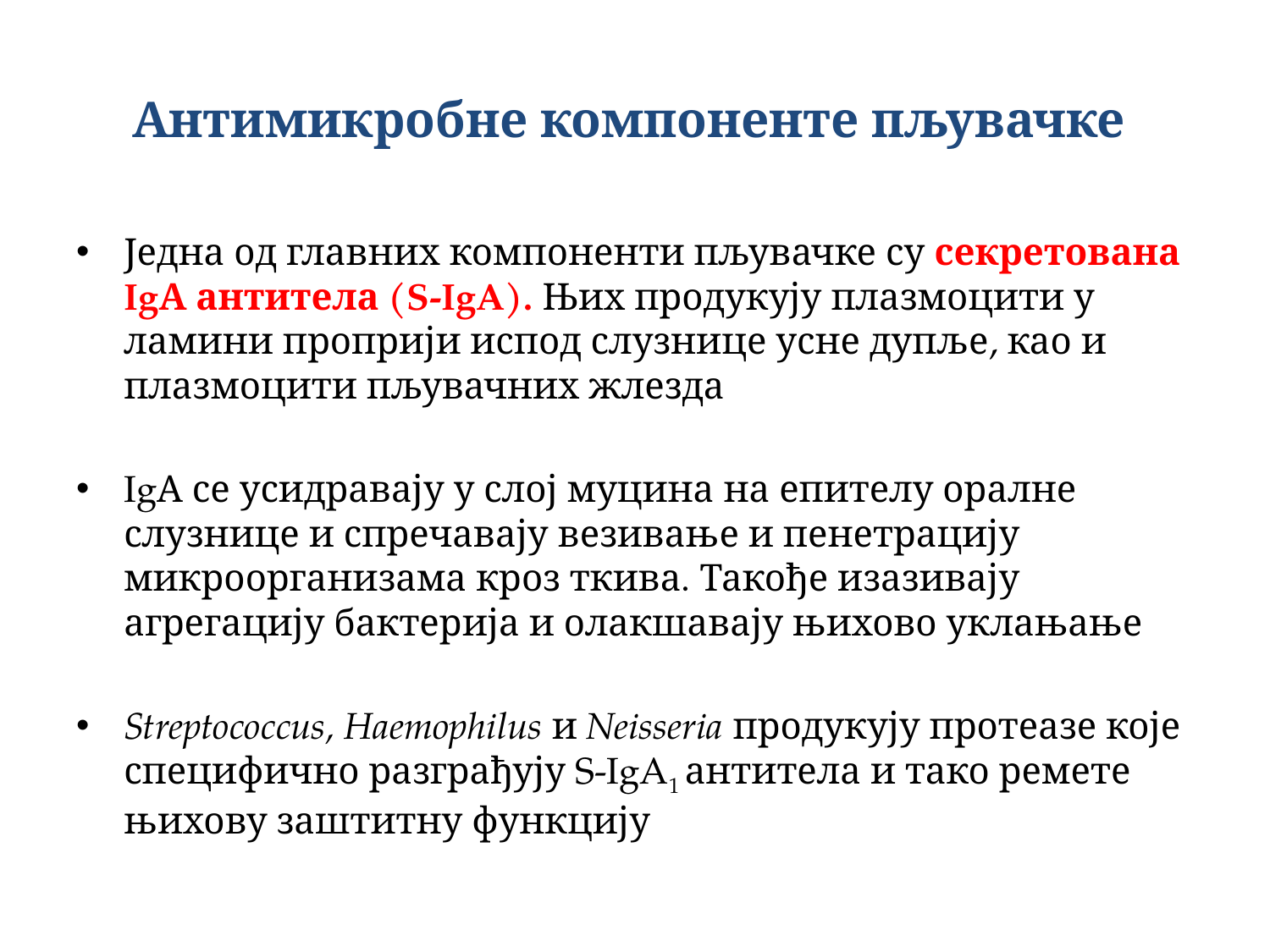

# Антимикробне компоненте пљувачке
Једна од главних компоненти пљувачке су секретована IgА антитела (S-IgA). Њих продукују плазмоцити у ламини проприји испод слузнице усне дупље, као и плазмоцити пљувачних жлезда

IgА се усидравају у слој муцина на епителу оралне слузнице и спречавају везивање и пенетрацију микроорганизама кроз ткива. Такође изазивају агрегацију бактерија и олакшавају њихово уклањање

Streptococcus, Haemophilus и Neisseria продукују протеазе које специфично разграђују S-IgA1 антитела и тако ремете њихову заштитну функцију